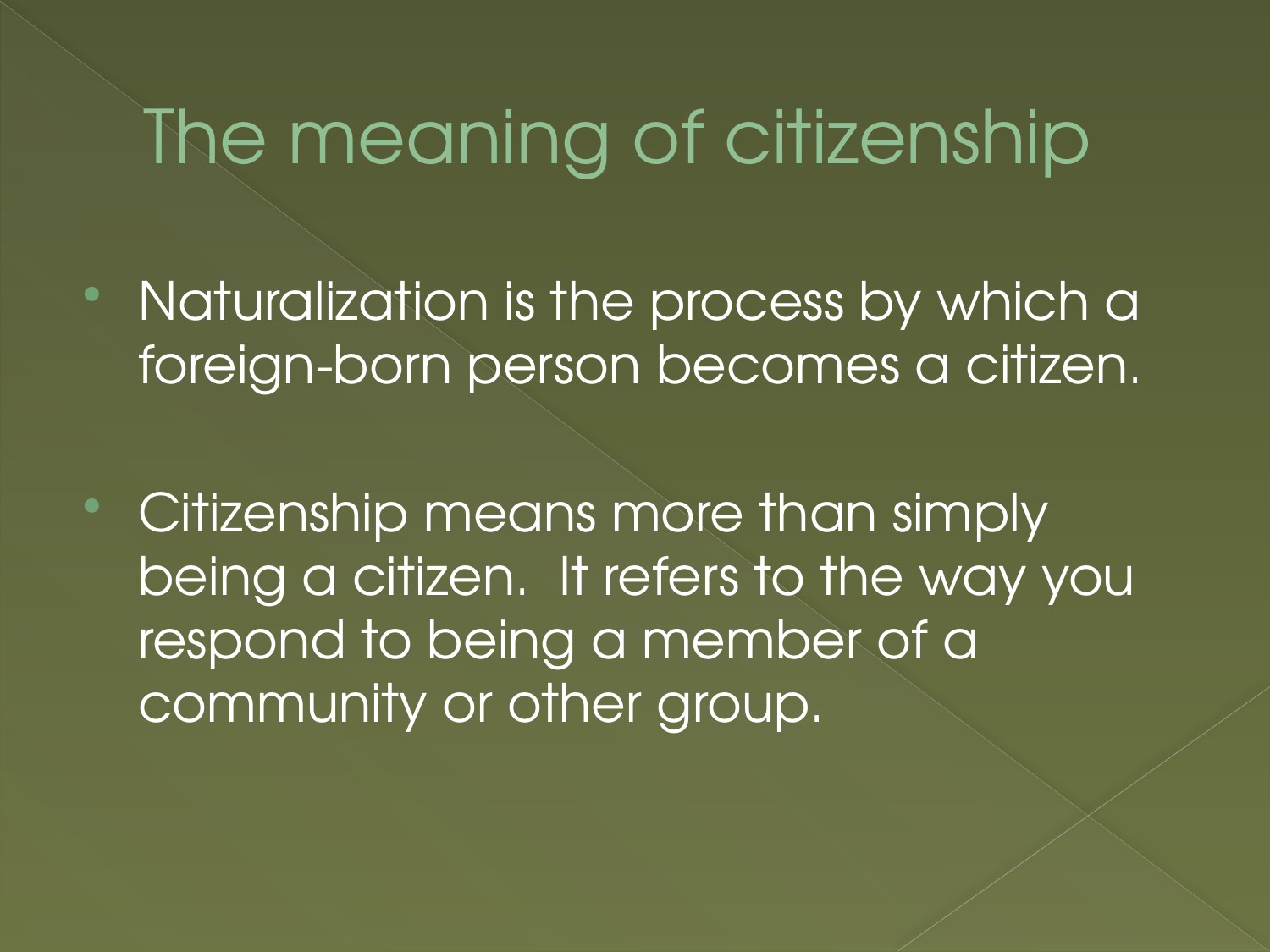

# The meaning of citizenship
Naturalization is the process by which a foreign-born person becomes a citizen.

Citizenship means more than simply being a citizen.  It refers to the way you respond to being a member of a community or other group.